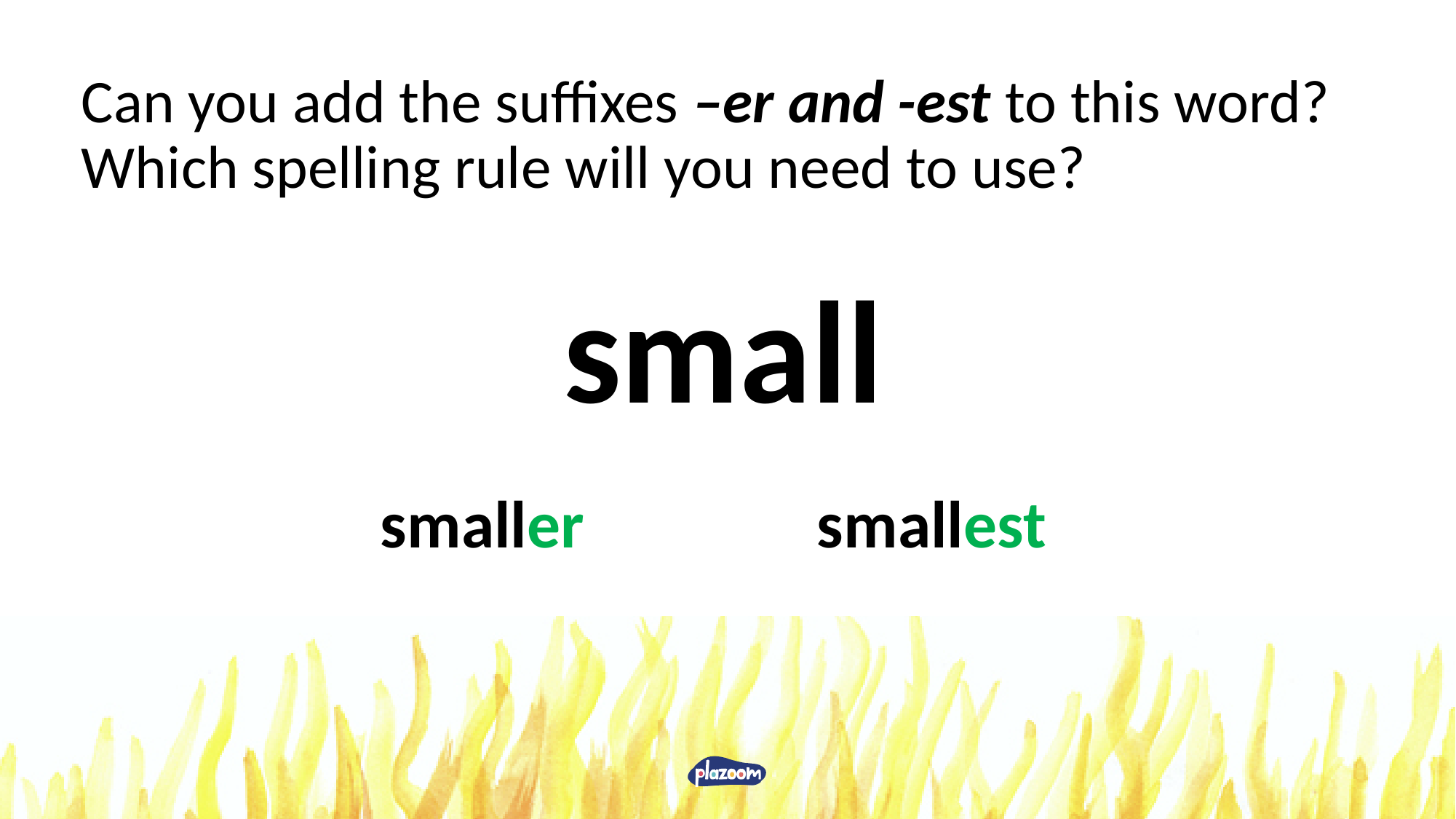

# Can you add the suffixes –er and -est to this word? Which spelling rule will you need to use?
small
smaller			smallest